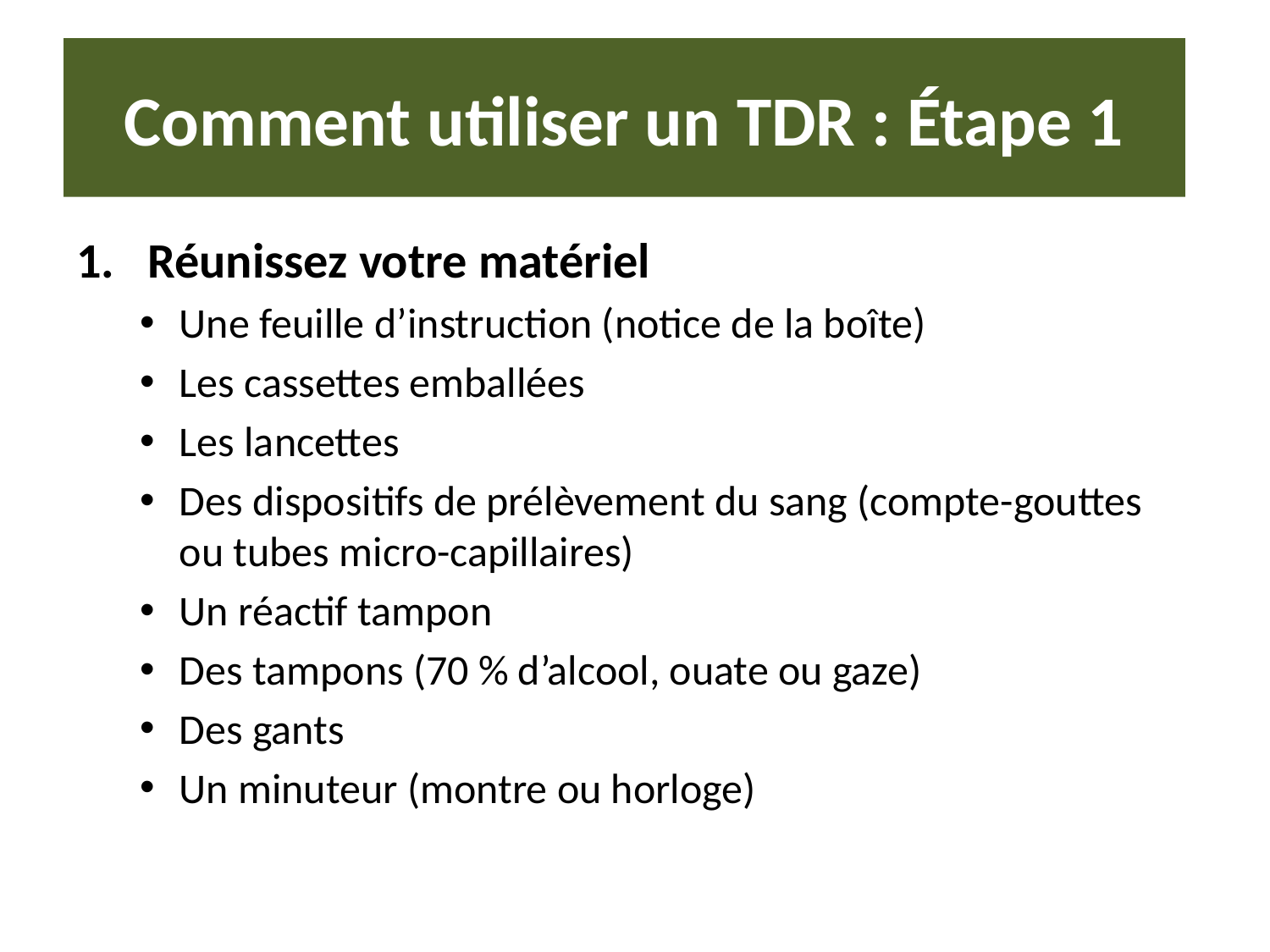

# Comment utiliser un TDR : Étape 1
Réunissez votre matériel
Une feuille d’instruction (notice de la boîte)
Les cassettes emballées
Les lancettes
Des dispositifs de prélèvement du sang (compte-gouttes ou tubes micro-capillaires)
Un réactif tampon
Des tampons (70 % d’alcool, ouate ou gaze)
Des gants
Un minuteur (montre ou horloge)